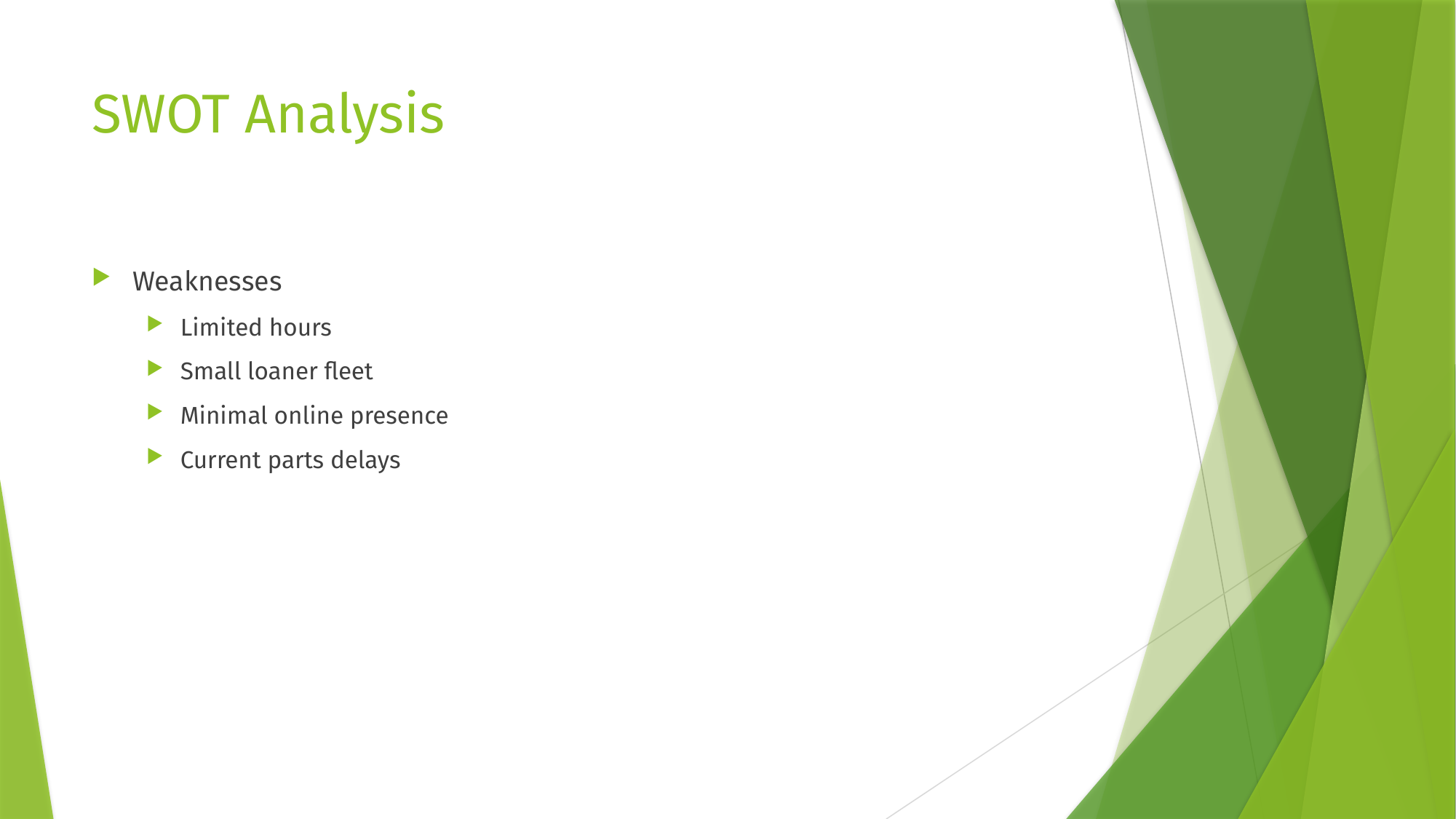

# SWOT Analysis
Weaknesses
Limited hours
Small loaner fleet
Minimal online presence
Current parts delays